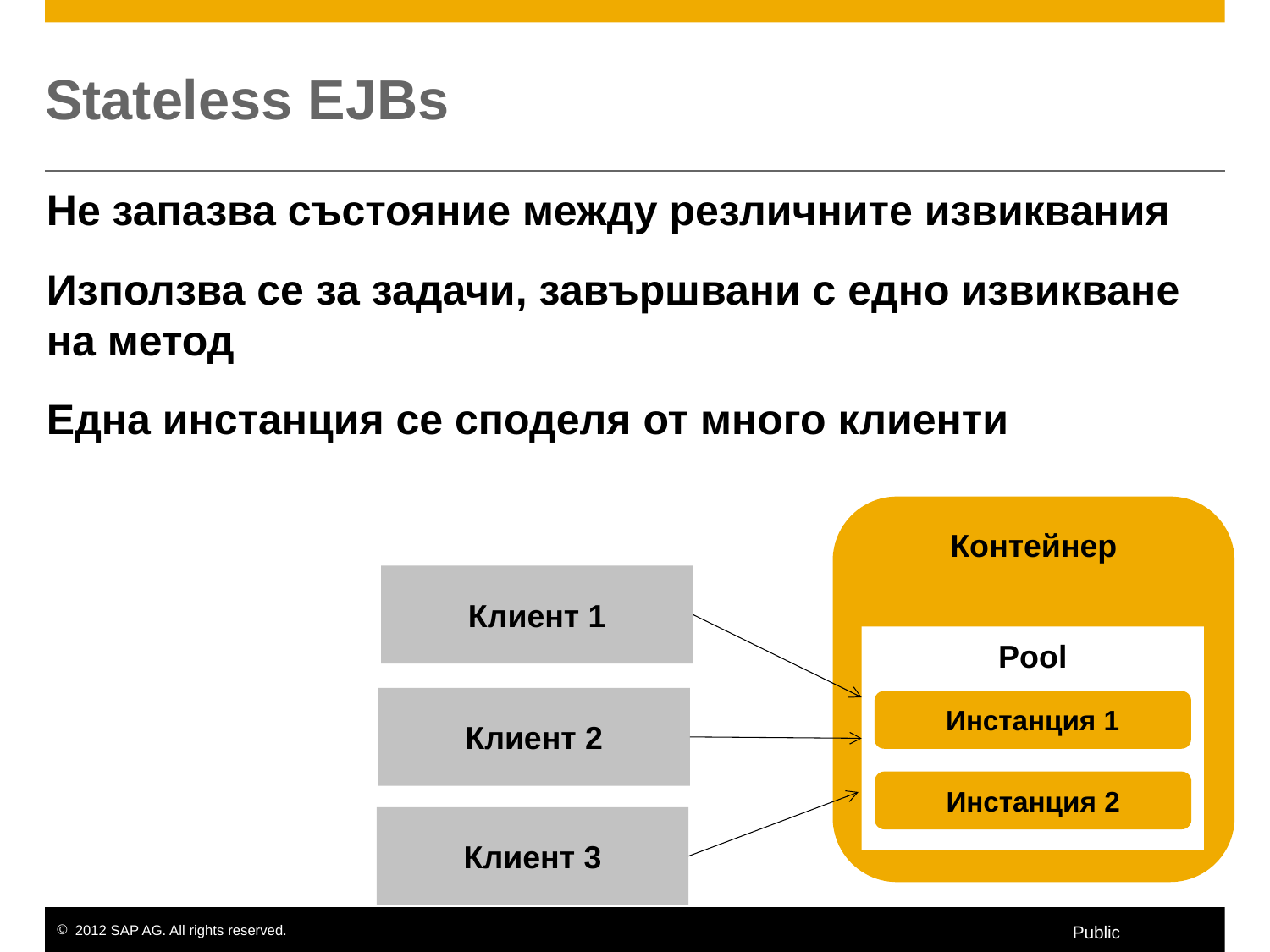

# Stateless EJBs
Не запазва състояние между резличните извиквания
Използва се за задачи, завършвани с едно извикване на метод
Една инстанция се споделя от много клиенти

Контейнер
Клиент 1
Pool
Клиент 2
Инстанция 1
Инстанция 2
Клиент 3